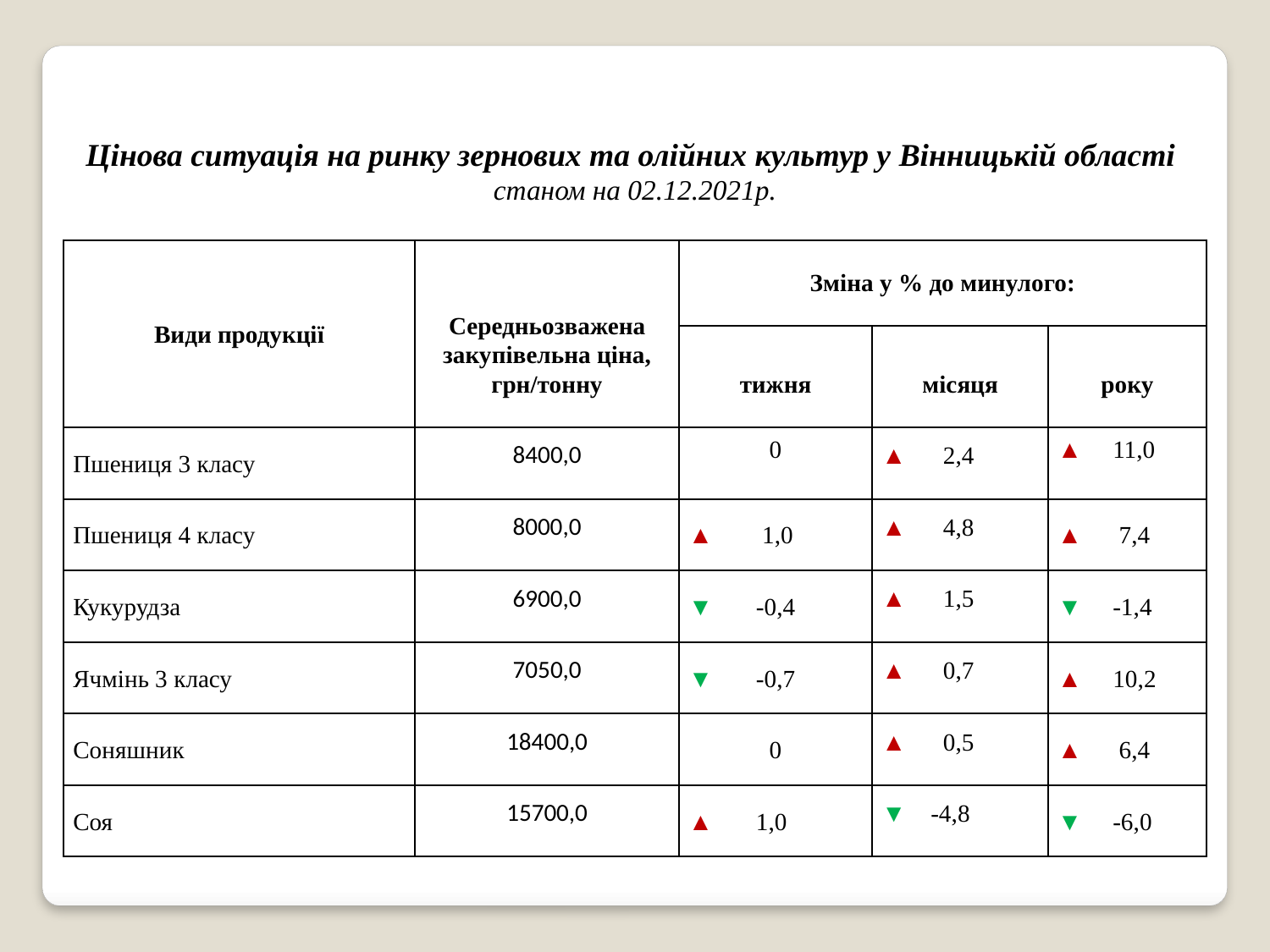

| Цінова ситуація на ринку зернових та олійних культур у Вінницькій області станом на 02.12.2021р. |  |  |  |  |
| --- | --- | --- | --- | --- |
| Види продукції | Середньозважена закупівельна ціна, грн/тонну | Зміна у % до минулого: |  |  |
|  |  | тижня | місяця | року |
| Пшениця 3 класу | 8400,0 | 0 | ▲ 2,4 | ▲ 11,0 |
| Пшениця 4 класу | 8000,0 | ▲ 1,0 | ▲ 4,8 | ▲ 7,4 |
| Кукурудза | 6900,0 | ▼ -0,4 | ▲ 1,5 | ▼ -1,4 |
| Ячмінь 3 класу | 7050,0 | ▼ -0,7 | ▲ 0,7 | ▲ 10,2 |
| Соняшник | 18400,0 | 0 | ▲ 0,5 | ▲ 6,4 |
| Соя | 15700,0 | ▲ 1,0 | ▼ -4,8 | ▼ -6,0 |